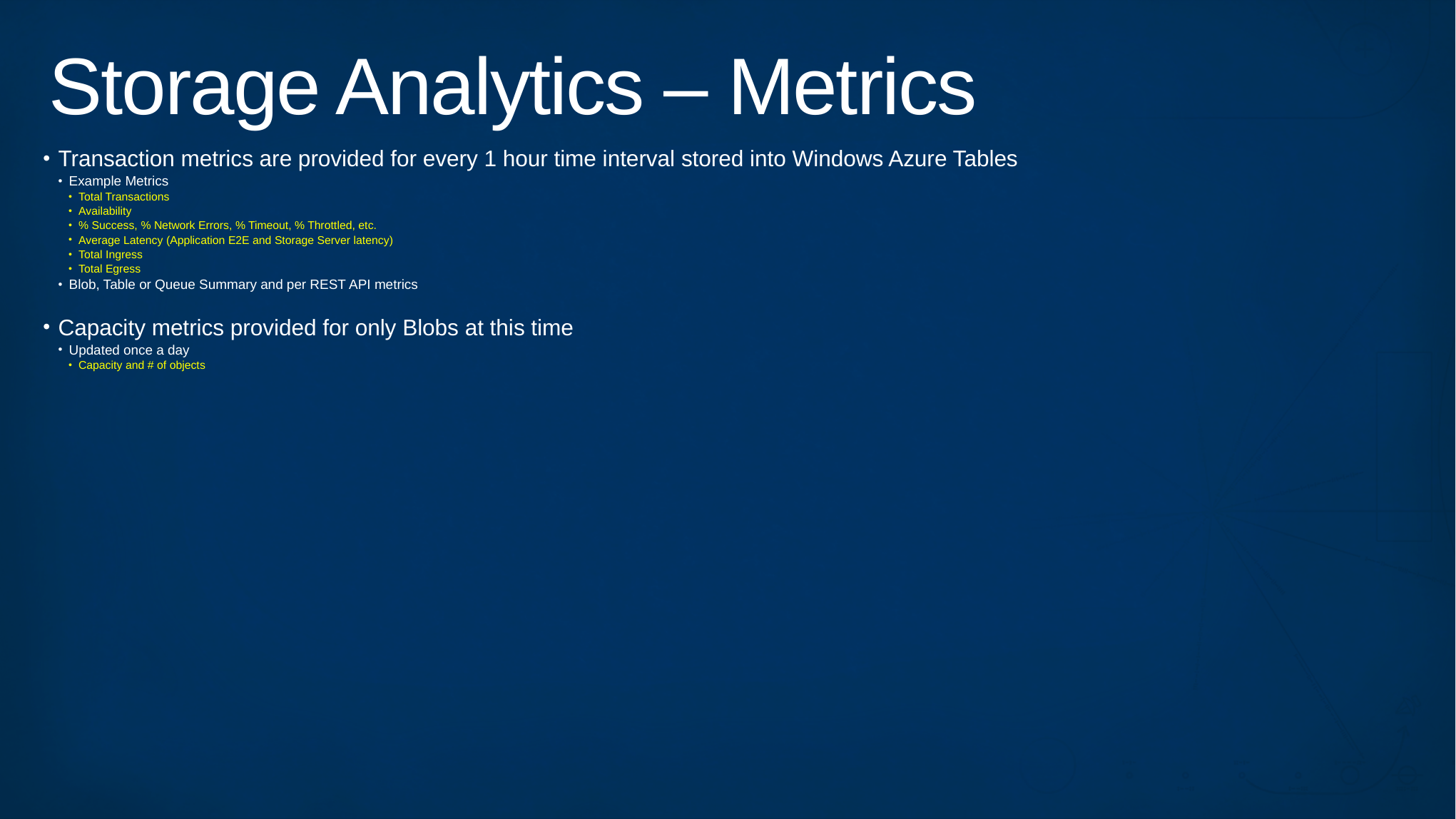

# Storage Analytics – Metrics
Transaction metrics are provided for every 1 hour time interval stored into Windows Azure Tables
Example Metrics
Total Transactions
Availability
% Success, % Network Errors, % Timeout, % Throttled, etc.
Average Latency (Application E2E and Storage Server latency)
Total Ingress
Total Egress
Blob, Table or Queue Summary and per REST API metrics

Capacity metrics provided for only Blobs at this time
Updated once a day
Capacity and # of objects